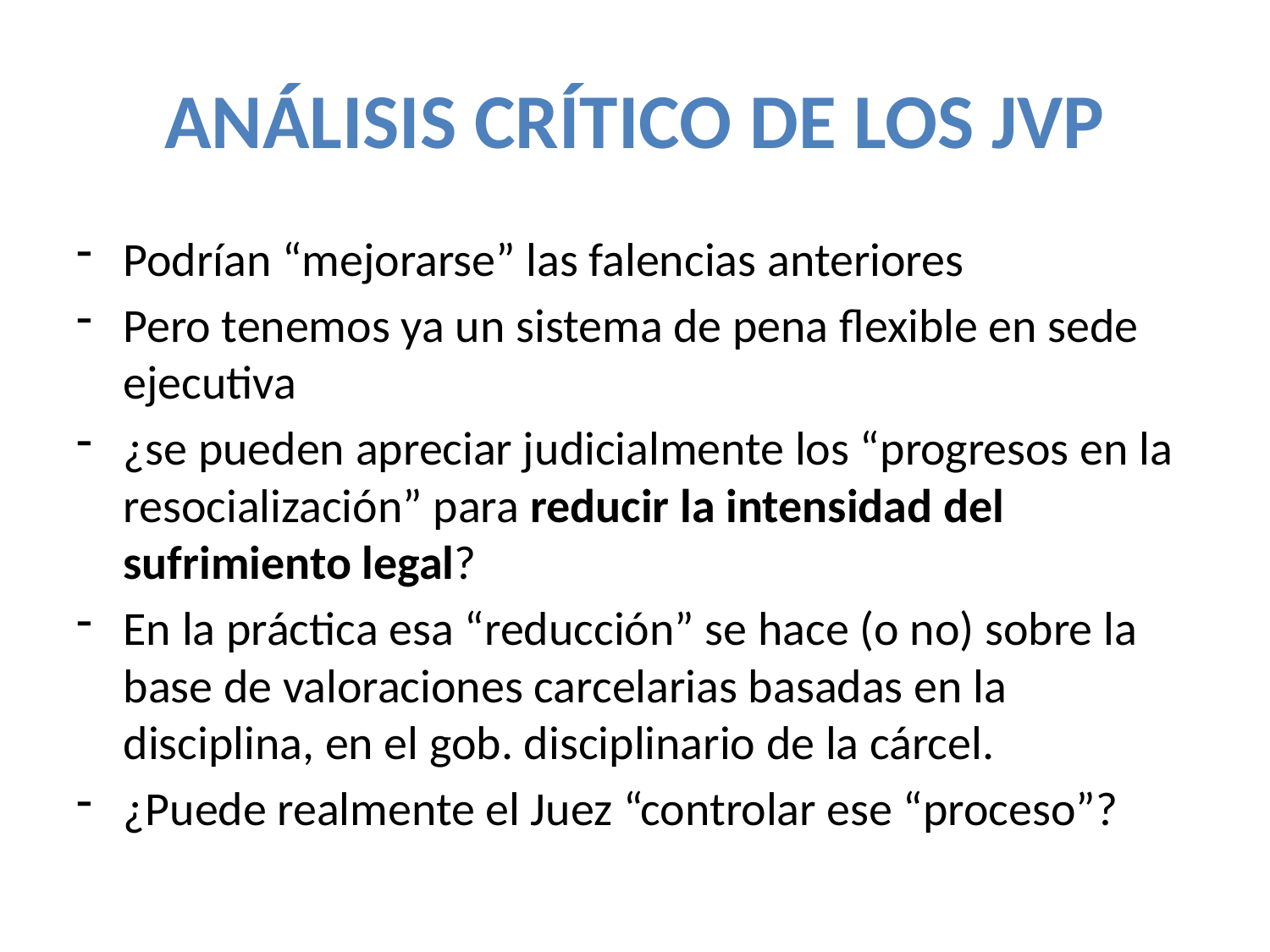

# ANÁLISIS CRÍTICO DE LOS JVP
Podrían “mejorarse” las falencias anteriores
Pero tenemos ya un sistema de pena flexible en sede ejecutiva
¿se pueden apreciar judicialmente los “progresos en la resocialización” para reducir la intensidad del sufrimiento legal?
En la práctica esa “reducción” se hace (o no) sobre la base de valoraciones carcelarias basadas en la disciplina, en el gob. disciplinario de la cárcel.
¿Puede realmente el Juez “controlar ese “proceso”?